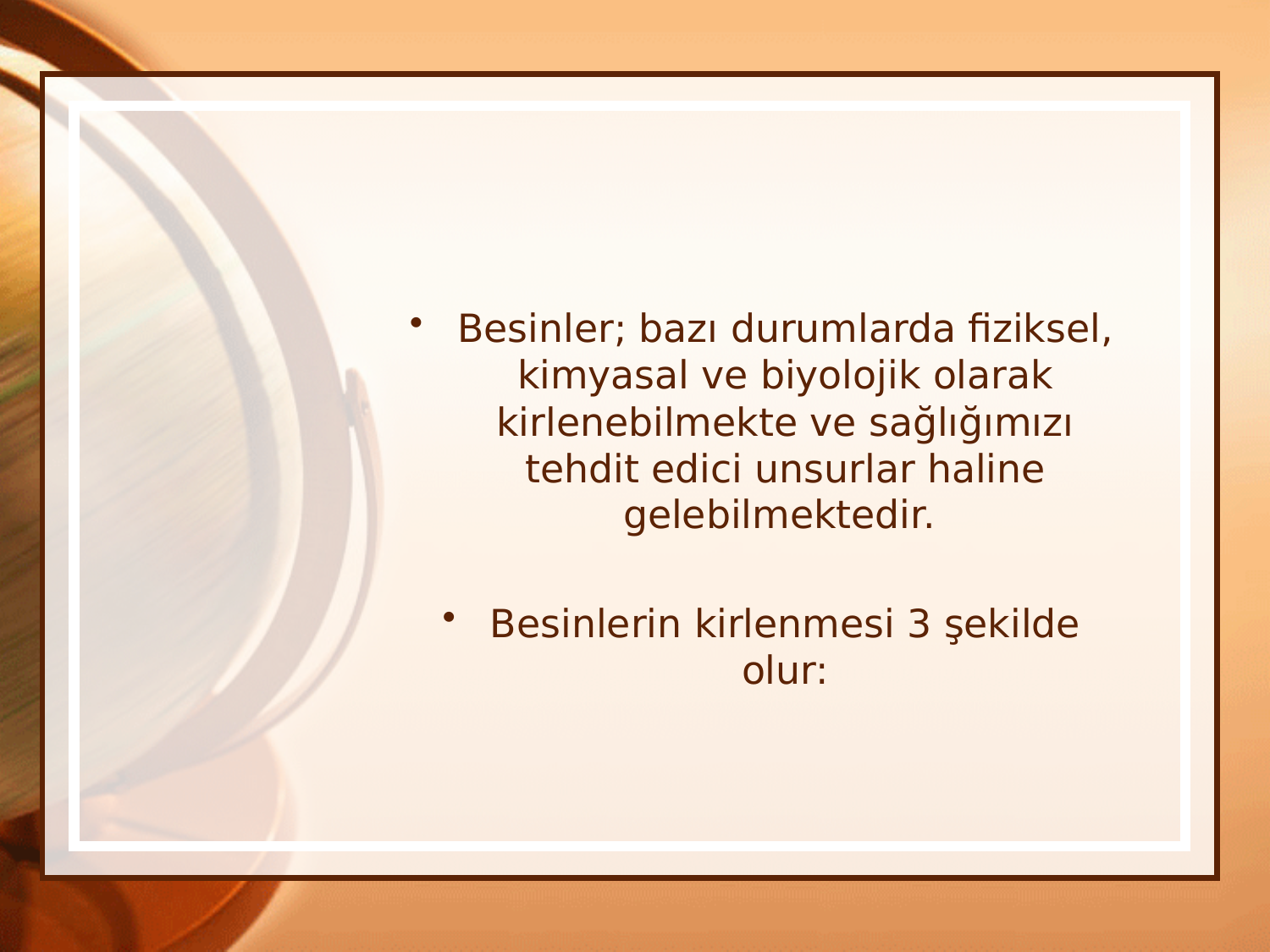

#

Besinler; bazı durumlarda fiziksel, kimyasal ve biyolojik olarak kirlenebilmekte ve sağlığımızı tehdit edici unsurlar haline gelebilmektedir.

Besinlerin kirlenmesi 3 şekilde olur: